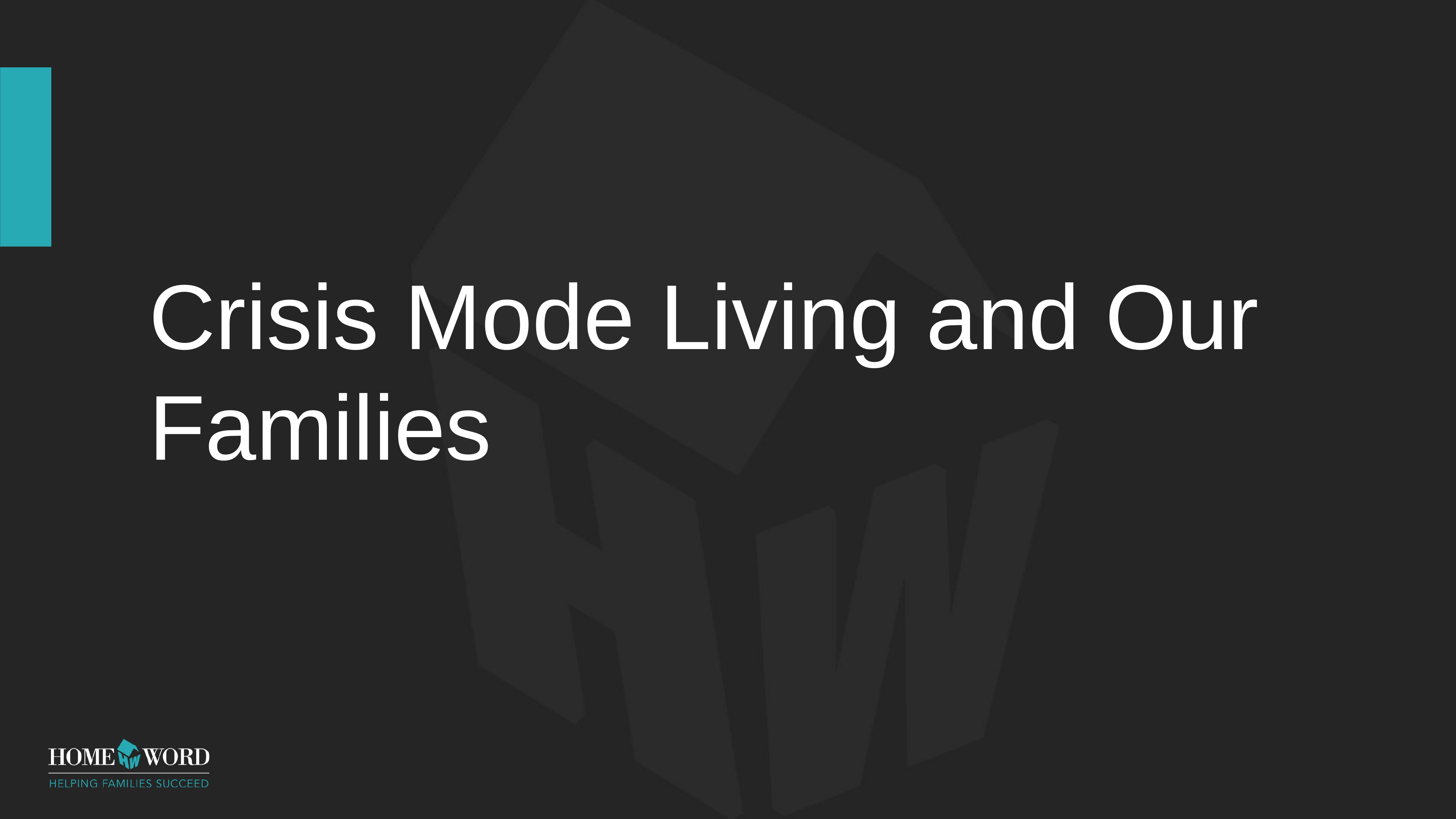

# Crisis Mode Living and Our Families